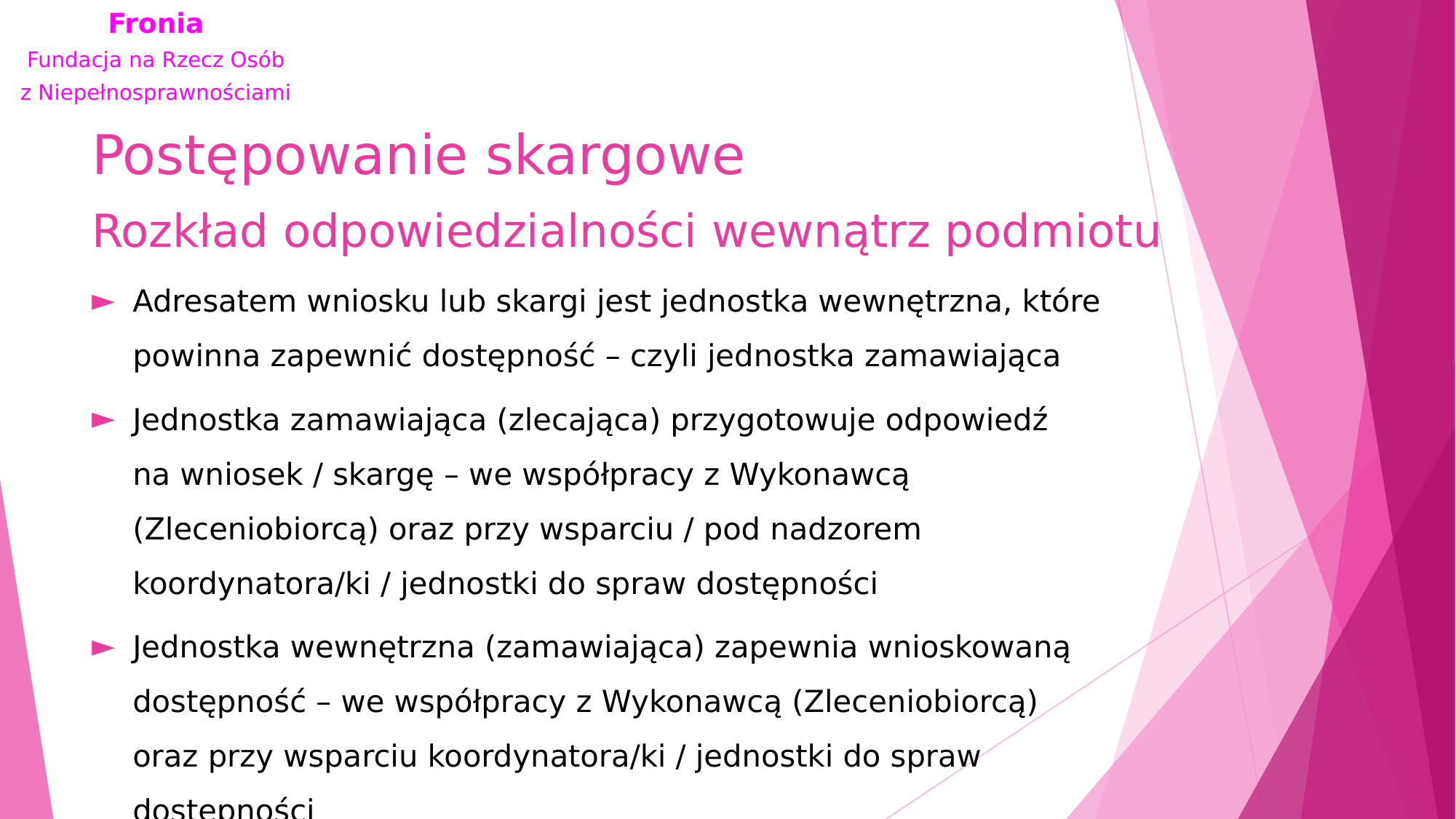

# Postępowanie skargowe Rozkład odpowiedzialności wewnątrz podmiotu
Adresatem wniosku lub skargi jest jednostka wewnętrzna, które powinna zapewnić dostępność – czyli jednostka zamawiająca
Jednostka zamawiająca (zlecająca) przygotowuje odpowiedź na wniosek / skargę – we współpracy z Wykonawcą (Zleceniobiorcą) oraz przy wsparciu / pod nadzorem koordynatora/ki / jednostki do spraw dostępności
Jednostka wewnętrzna (zamawiająca) zapewnia wnioskowaną dostępność – we współpracy z Wykonawcą (Zleceniobiorcą) oraz przy wsparciu koordynatora/ki / jednostki do spraw dostępności